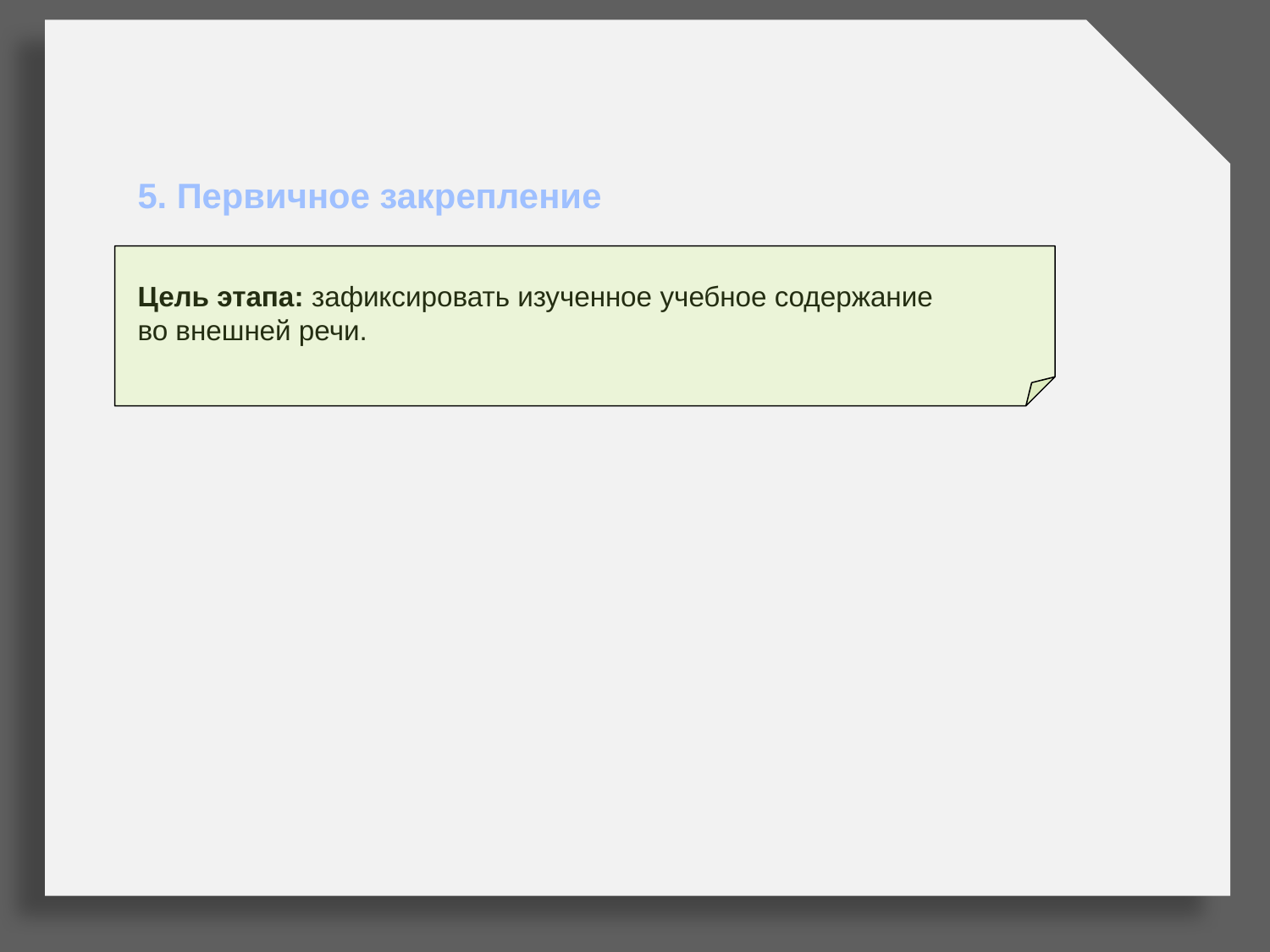

5. Первичное закрепление

Цель этапа: зафиксировать изученное учебное содержание во внешней речи.